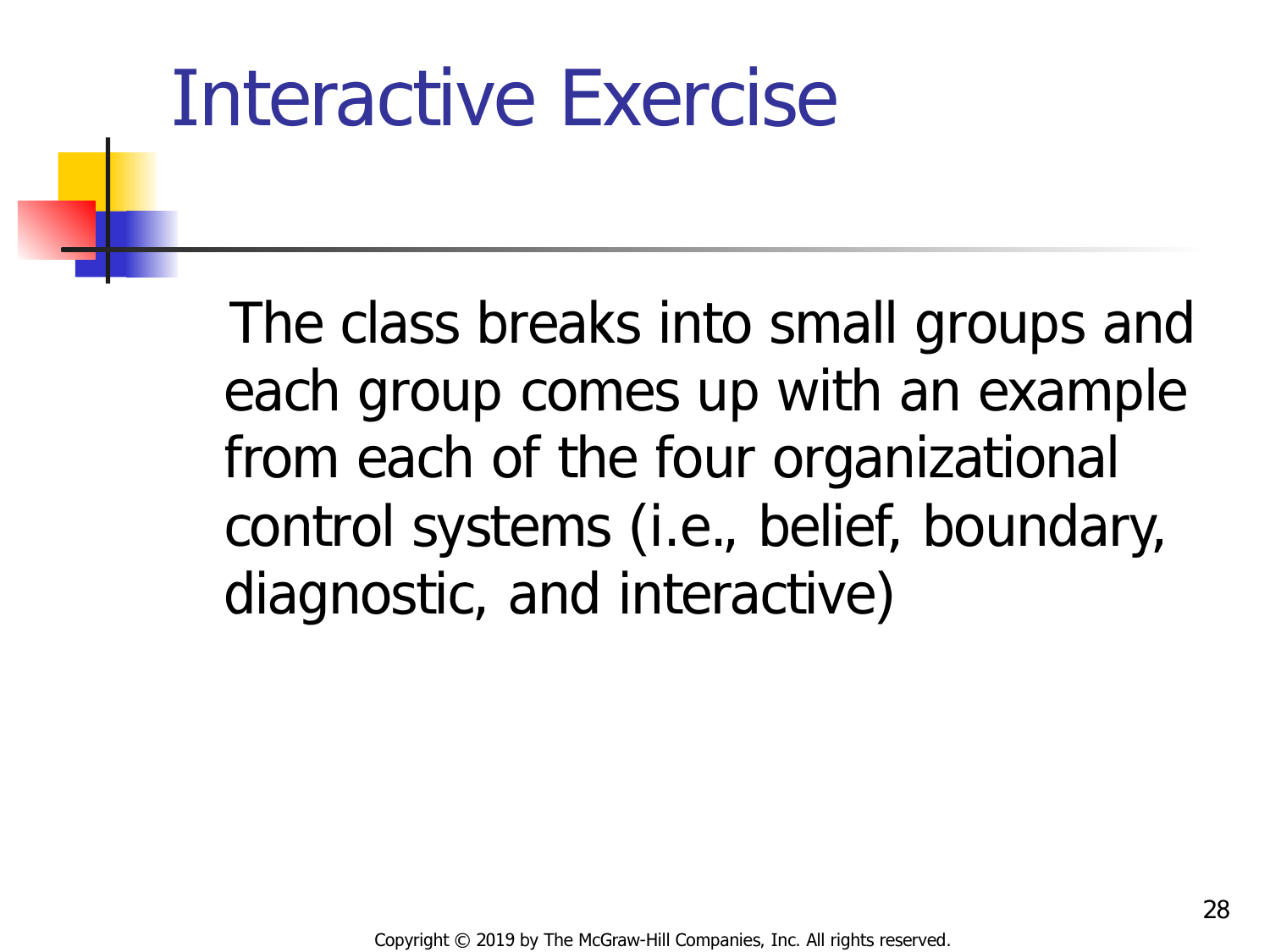

# Interactive Exercise
   The class breaks into small groups and each group comes up with an example from each of the four organizational control systems (i.e., belief, boundary, diagnostic, and interactive)
28
Copyright © 2019 by The McGraw-Hill Companies, Inc. All rights reserved.